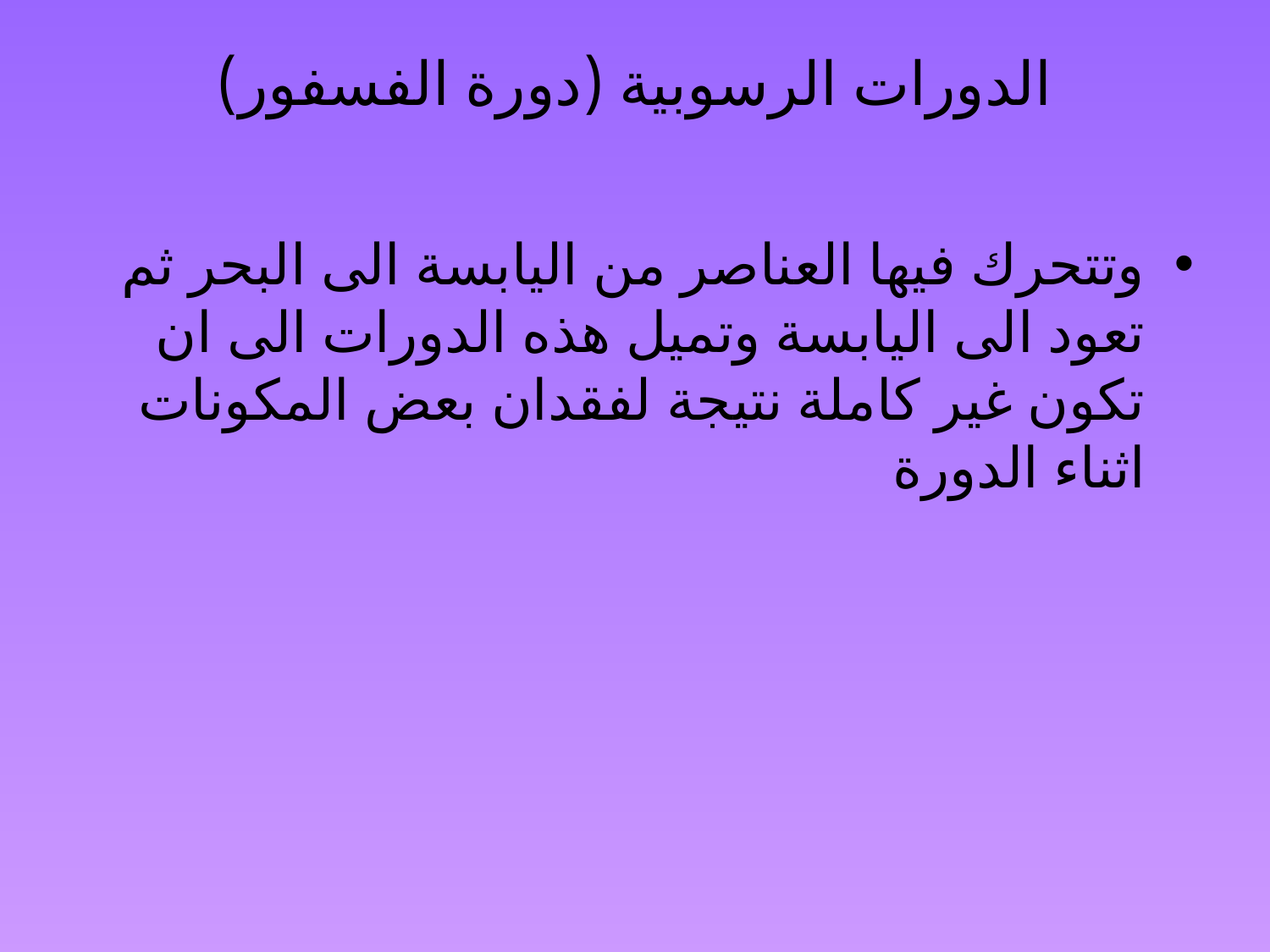

# الدورات الرسوبية (دورة الفسفور)
وتتحرك فيها العناصر من اليابسة الى البحر ثم تعود الى اليابسة وتميل هذه الدورات الى ان تكون غير كاملة نتيجة لفقدان بعض المكونات اثناء الدورة